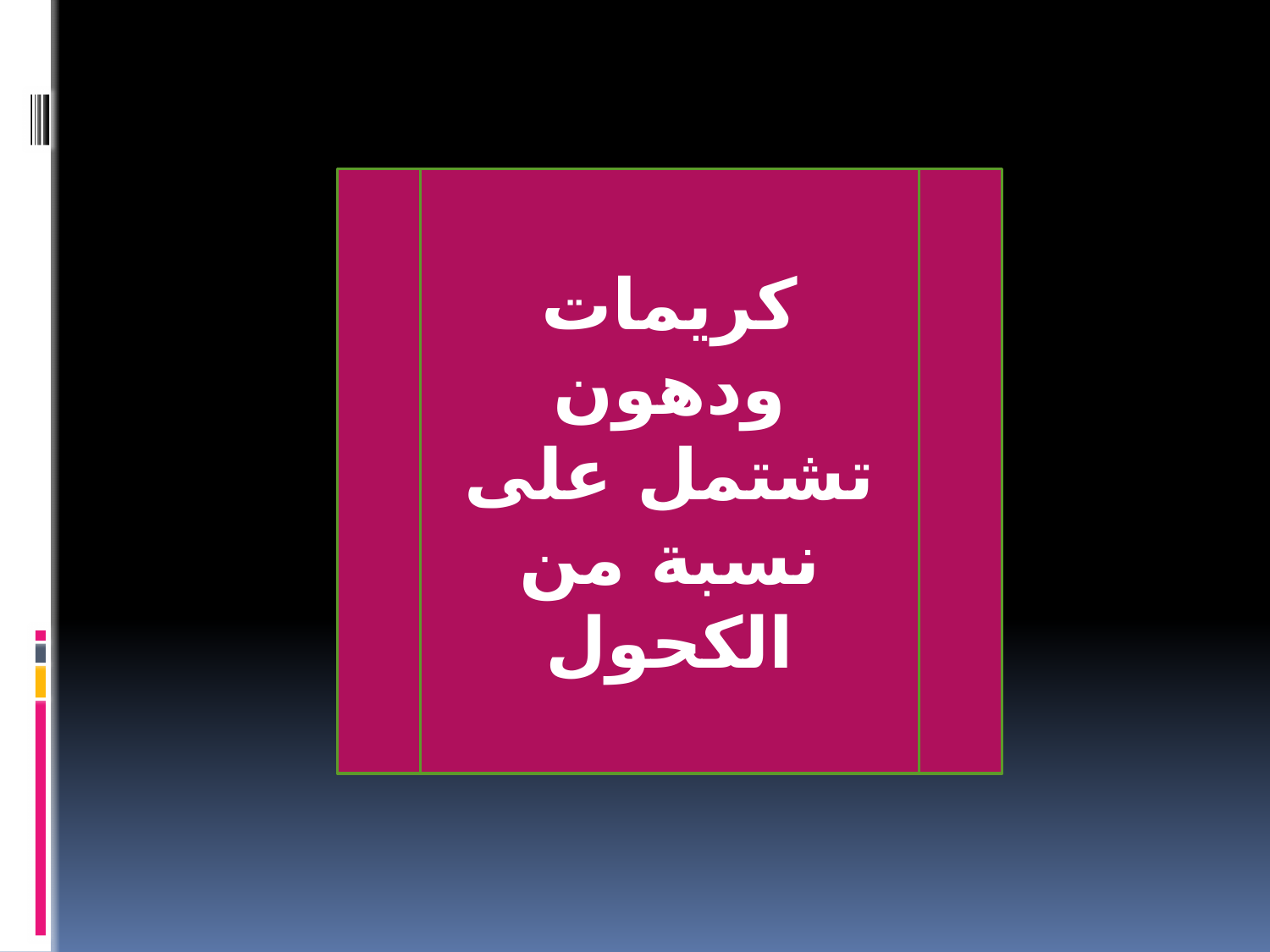

كريمات ودهون تشتمل على نسبة من الكحول